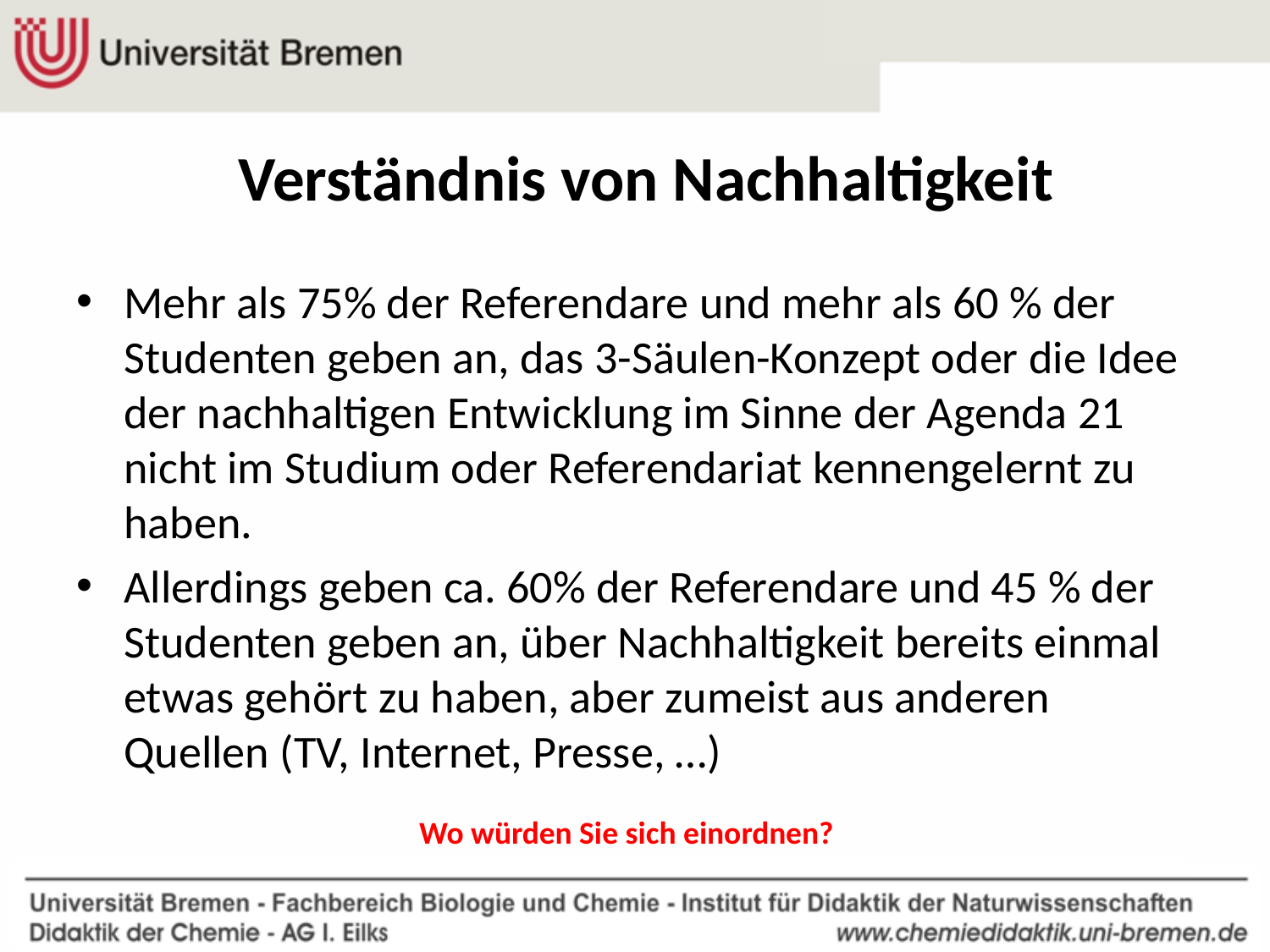

# Verständnis von Nachhaltigkeit
Mehr als 75% der Referendare und mehr als 60 % der Studenten geben an, das 3-Säulen-Konzept oder die Idee der nachhaltigen Entwicklung im Sinne der Agenda 21 nicht im Studium oder Referendariat kennengelernt zu haben.
Allerdings geben ca. 60% der Referendare und 45 % der Studenten geben an, über Nachhaltigkeit bereits einmal etwas gehört zu haben, aber zumeist aus anderen Quellen (TV, Internet, Presse, …)
Wo würden Sie sich einordnen?